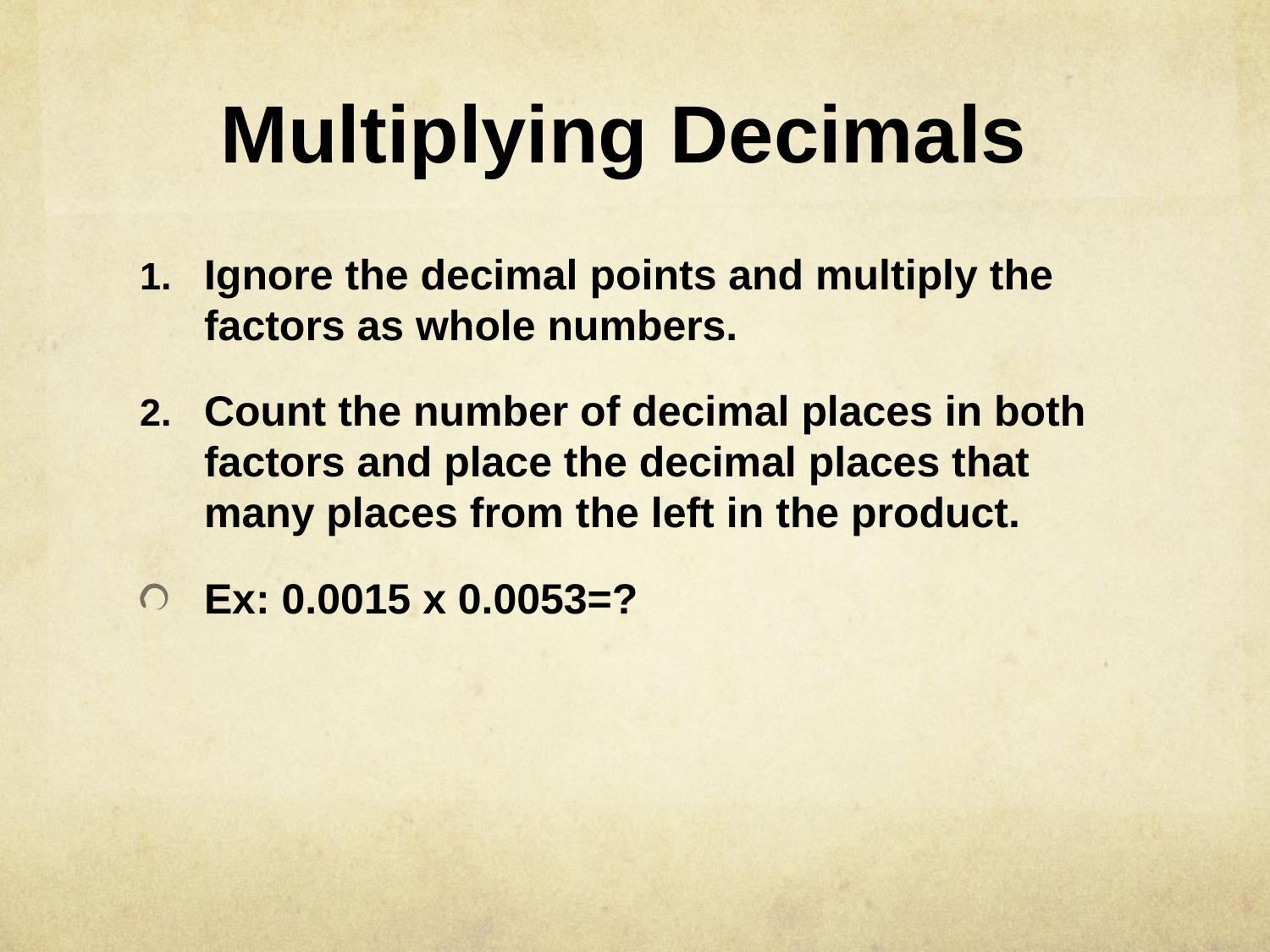

# Multiplying Decimals
Ignore the decimal points and multiply the factors as whole numbers.
Count the number of decimal places in both factors and place the decimal places that many places from the left in the product.
Ex: 0.0015 x 0.0053=?